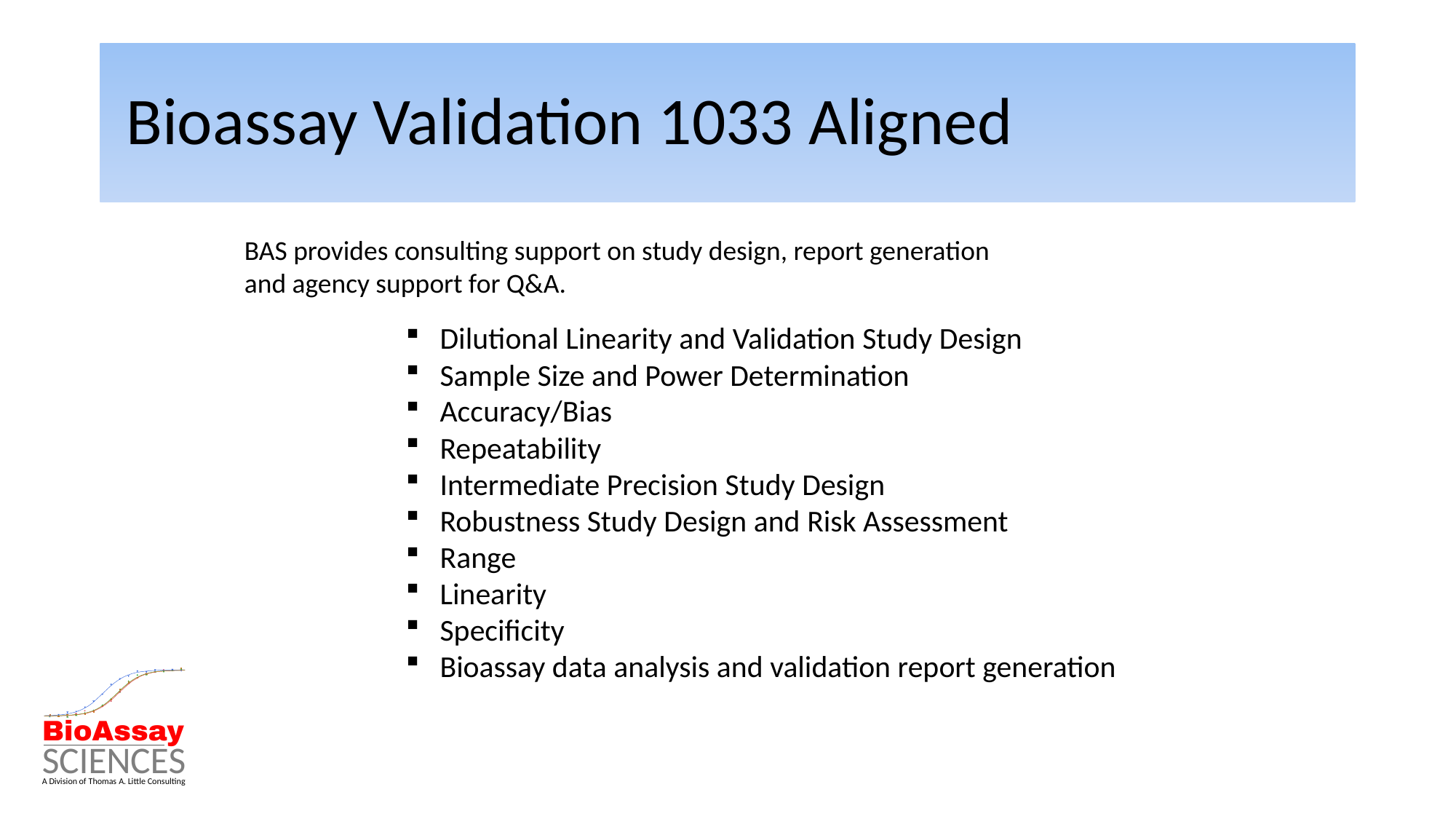

# Bioassay Validation 1033 Aligned
BAS provides consulting support on study design, report generation and agency support for Q&A.
Dilutional Linearity and Validation Study Design
Sample Size and Power Determination
Accuracy/Bias
Repeatability
Intermediate Precision Study Design
Robustness Study Design and Risk Assessment
Range
Linearity
Specificity
Bioassay data analysis and validation report generation